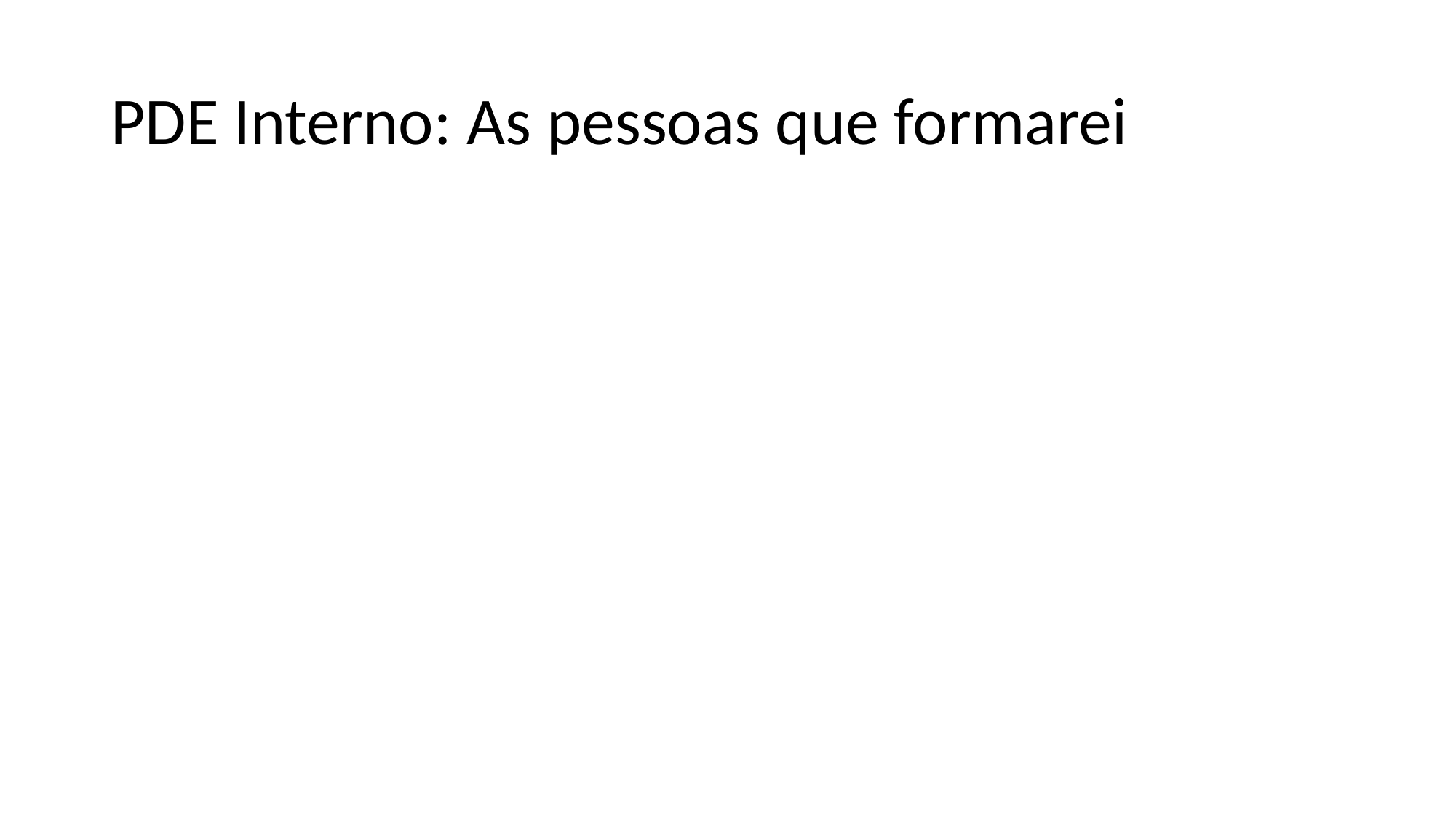

# PDE Interno: As pessoas que formarei